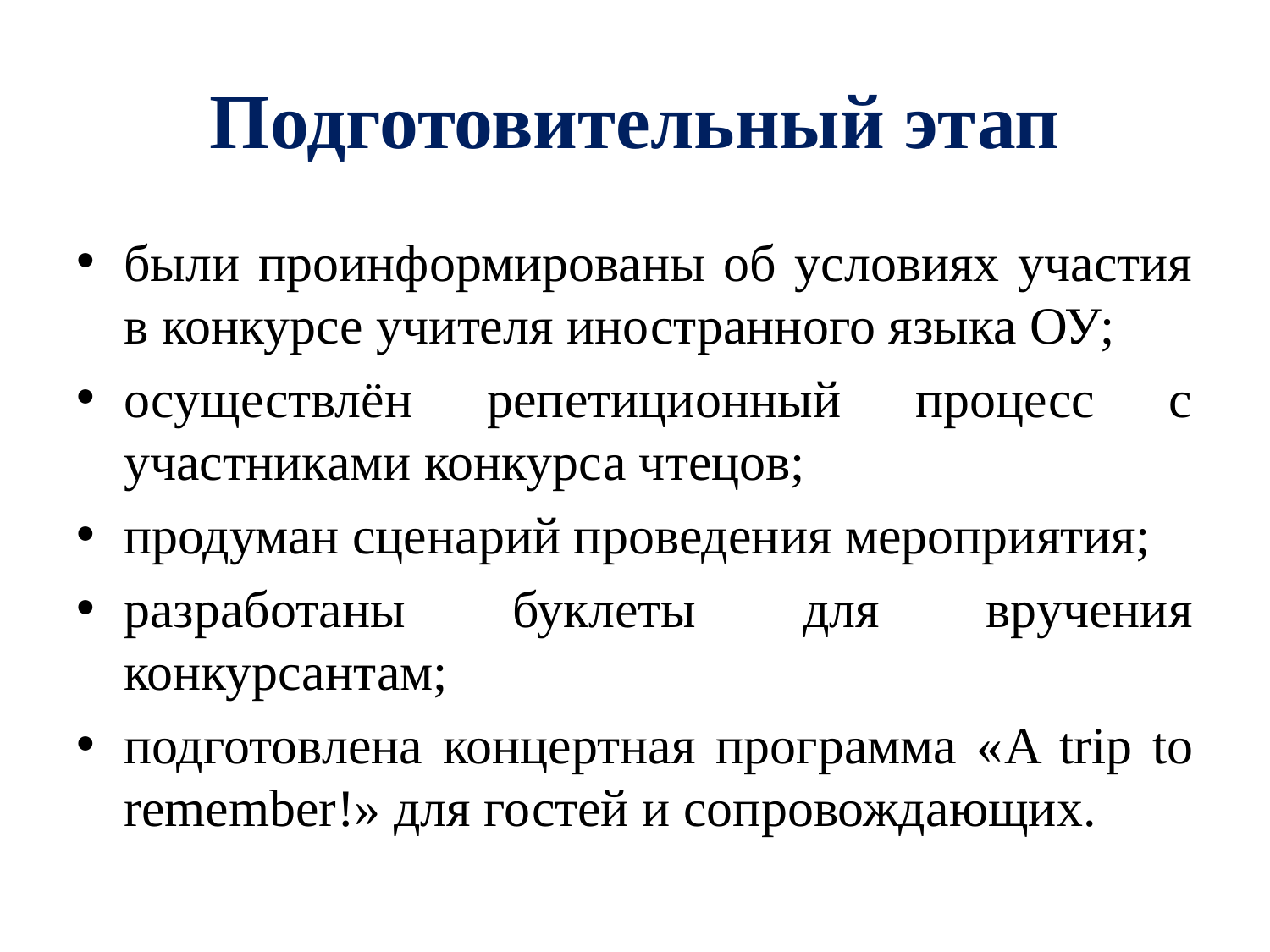

# Подготовительный этап
были проинформированы об условиях участия в конкурсе учителя иностранного языка ОУ;
осуществлён репетиционный процесс с участниками конкурса чтецов;
продуман сценарий проведения мероприятия;
разработаны буклеты для вручения конкурсантам;
подготовлена концертная программа «A trip to remember!» для гостей и сопровождающих.